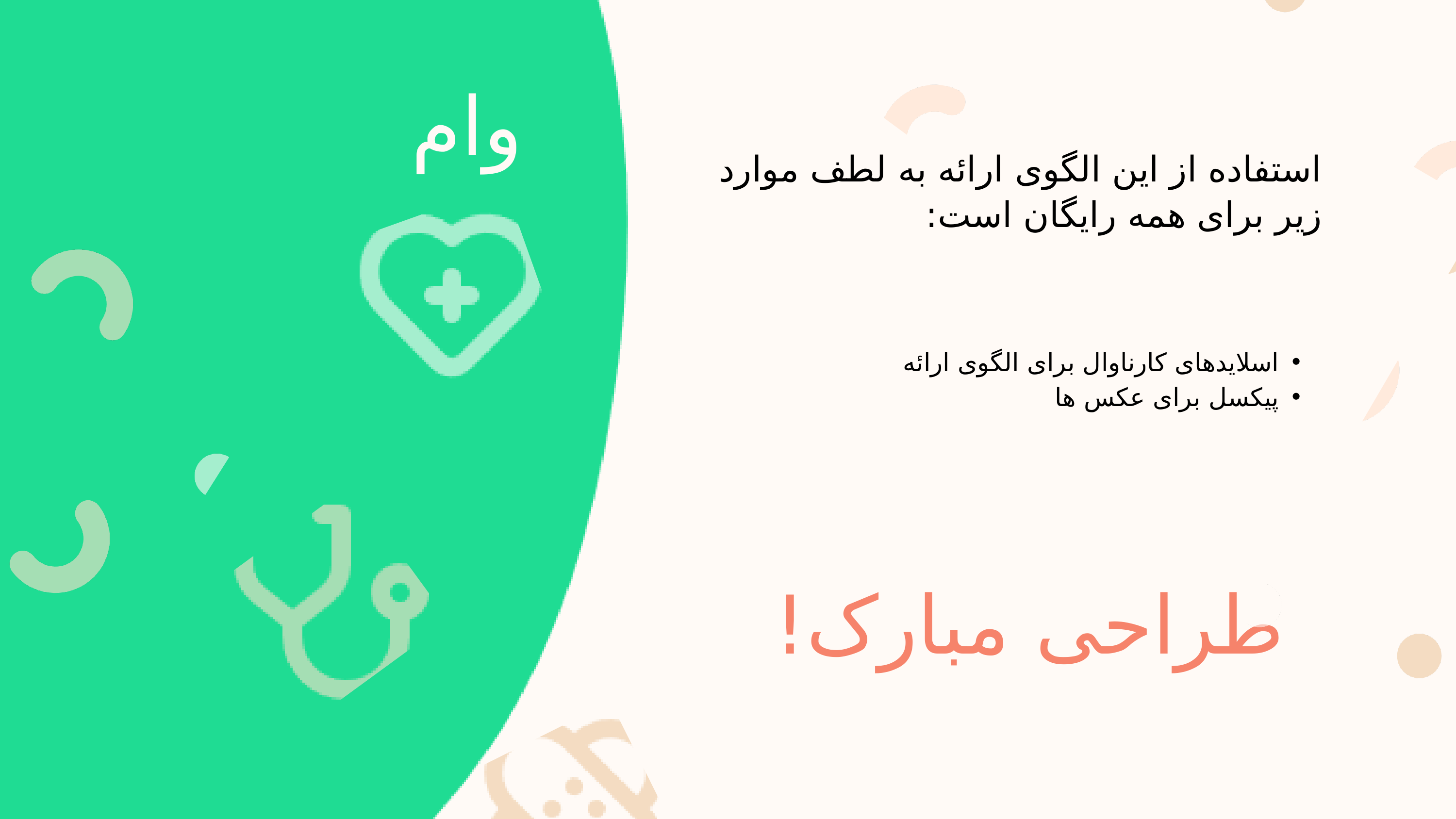

وام
استفاده از این الگوی ارائه به لطف موارد زیر برای همه رایگان است:

اسلایدهای کارناوال برای الگوی ارائه
پیکسل برای عکس ها

طراحی مبارک!